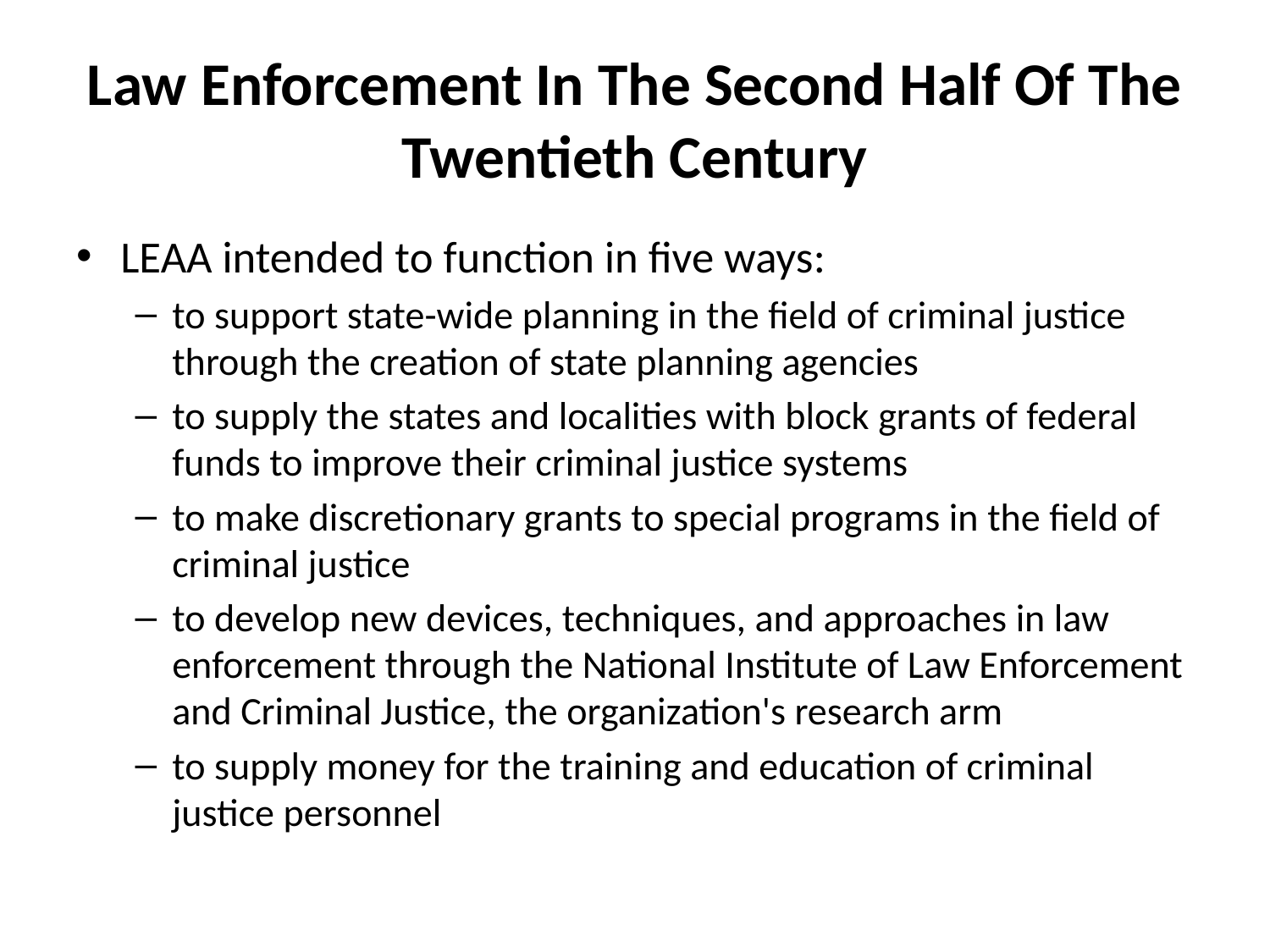

# Law Enforcement In The Second Half Of The Twentieth Century
LEAA intended to function in five ways:
to support state-wide planning in the field of criminal justice through the creation of state planning agencies
to supply the states and localities with block grants of federal funds to improve their criminal justice systems
to make discretionary grants to special programs in the field of criminal justice
to develop new devices, techniques, and approaches in law enforcement through the National Institute of Law Enforcement and Criminal Justice, the organization's research arm
to supply money for the training and education of criminal justice personnel